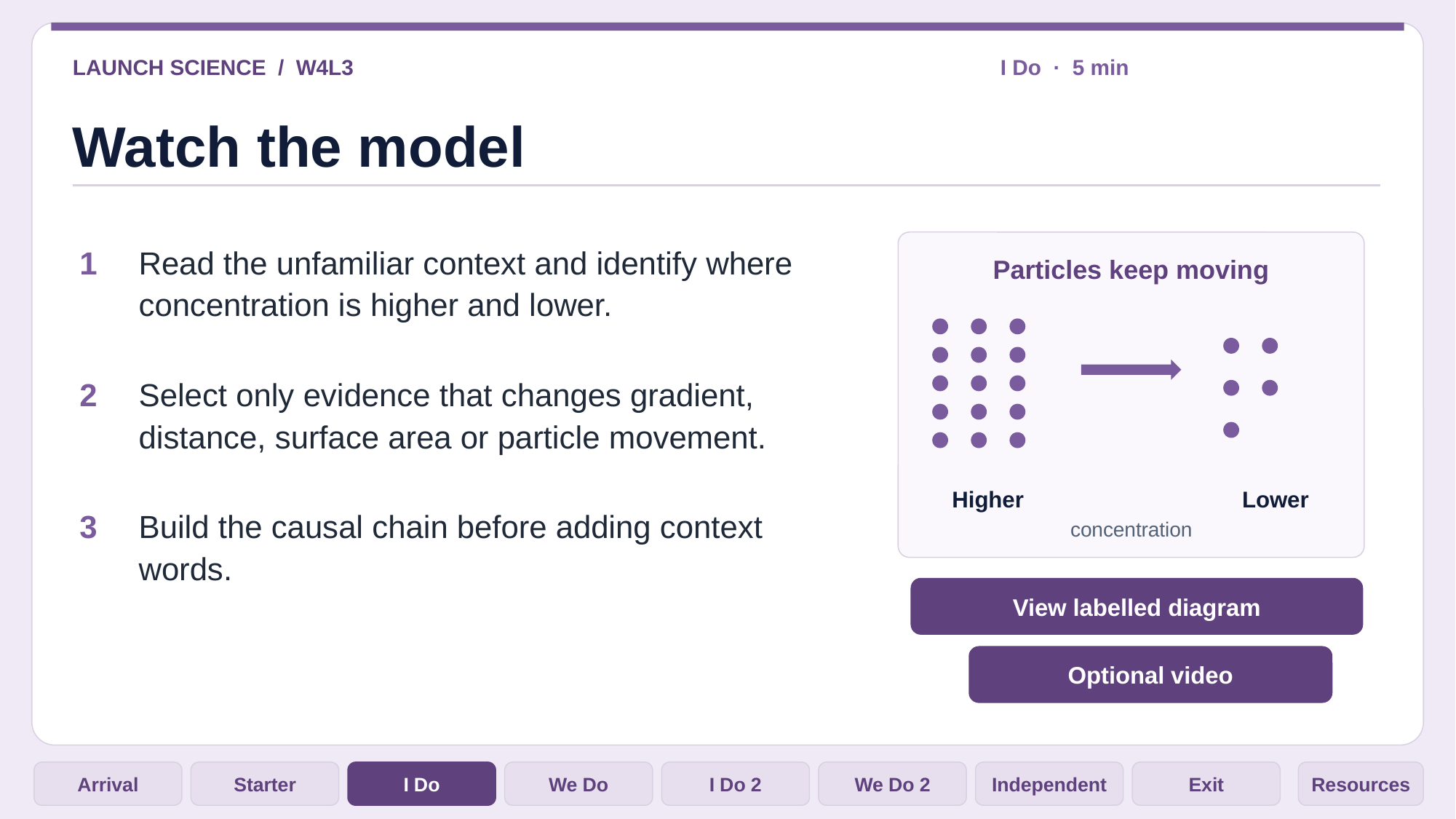

LAUNCH SCIENCE  /  W4L3
I Do  ·  5 min
Watch the model

1
Read the unfamiliar context and identify where concentration is higher and lower.
Particles keep moving

2
Select only evidence that changes gradient, distance, surface area or particle movement.

Higher
Lower
3
Build the causal chain before adding context words.
concentration
View labelled diagram
Optional video
Arrival
Starter
I Do
We Do
I Do 2
We Do 2
Independent
Exit
Resources